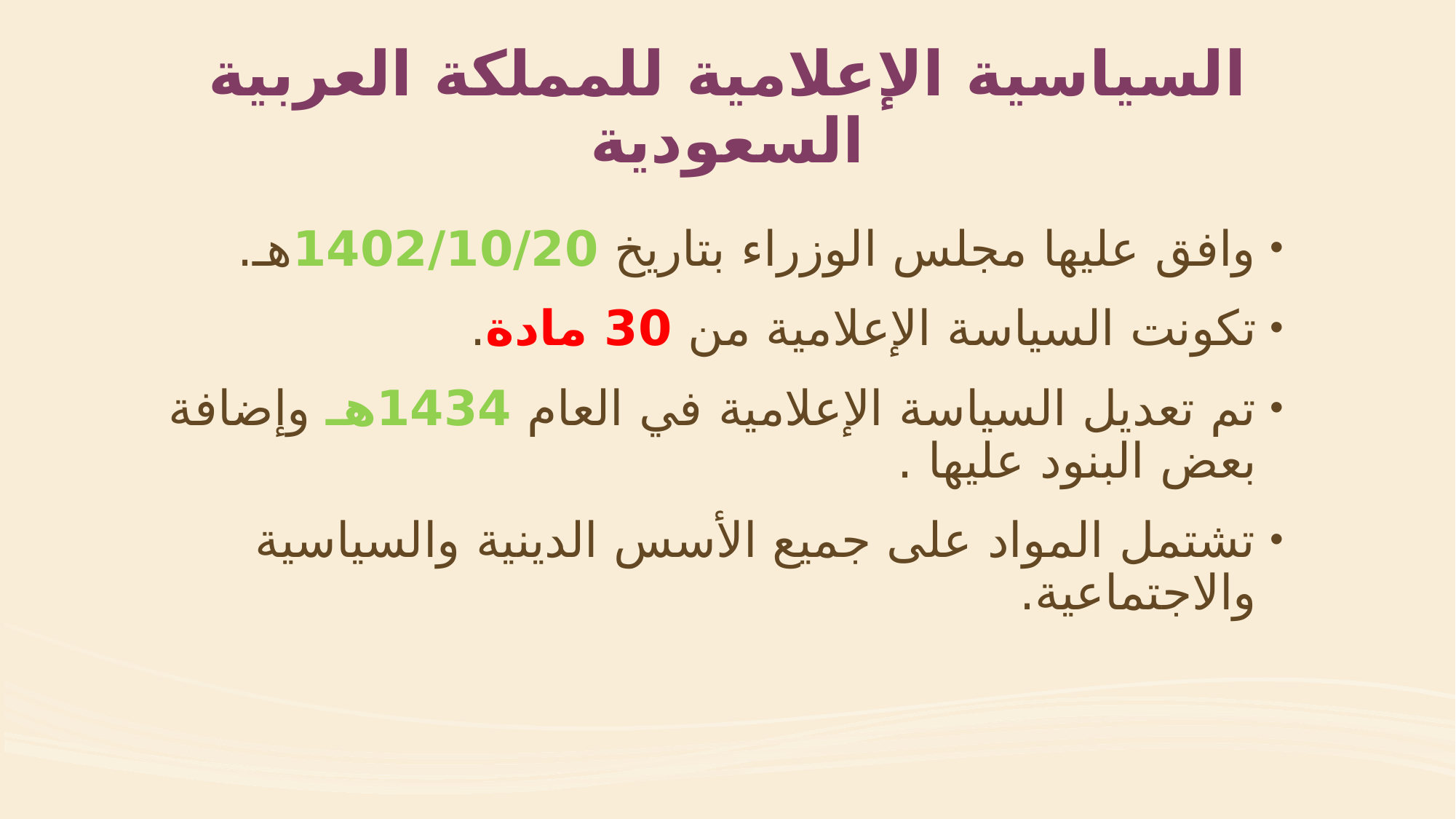

# السياسية الإعلامية للمملكة العربية السعودية
وافق عليها مجلس الوزراء بتاريخ 1402/10/20هـ.
تكونت السياسة الإعلامية من 30 مادة.
تم تعديل السياسة الإعلامية في العام 1434هـ وإضافة بعض البنود عليها .
تشتمل المواد على جميع الأسس الدينية والسياسية والاجتماعية.